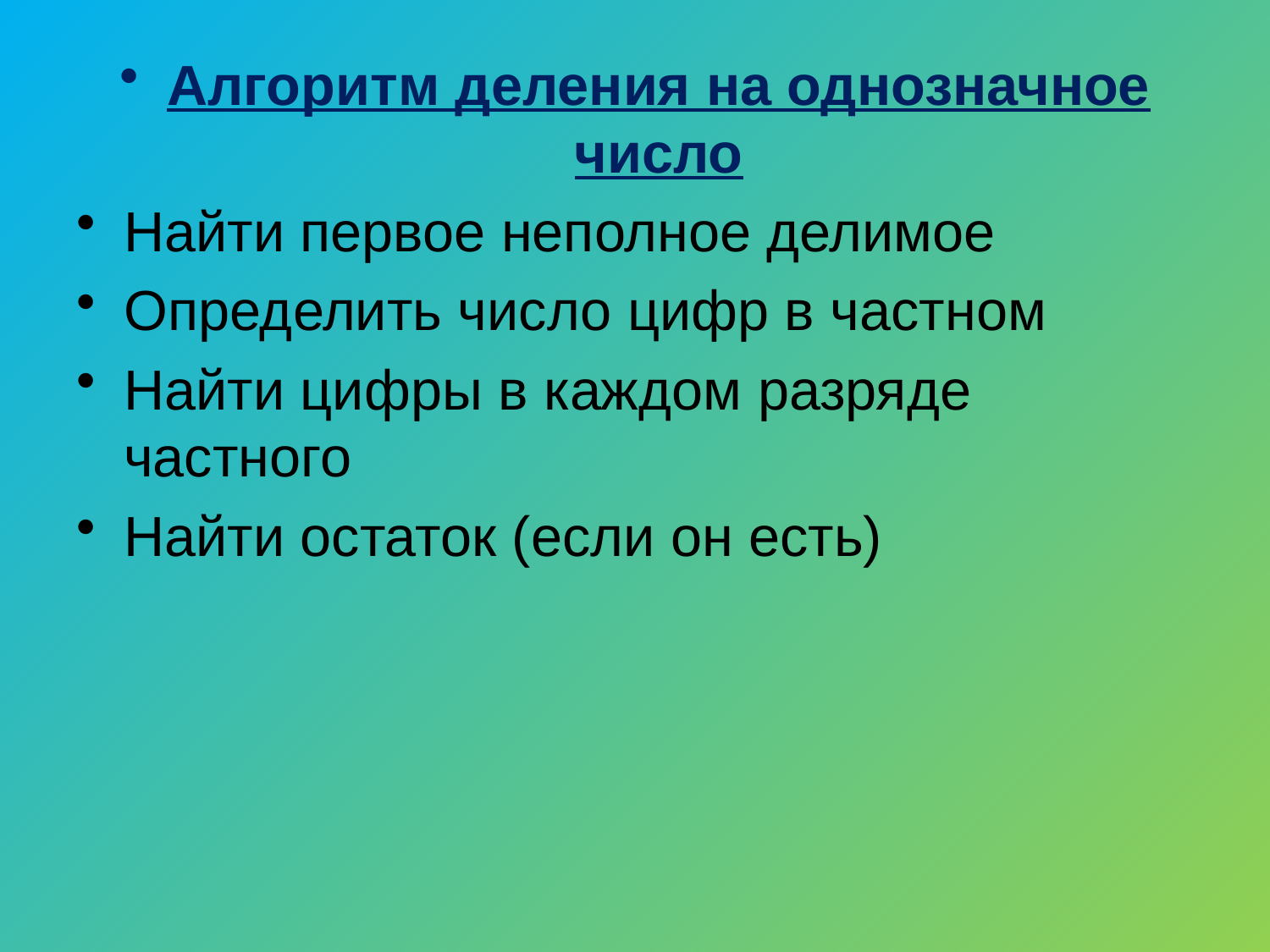

# Алгоритм деления на однозначное число
Найти первое неполное делимое
Определить число цифр в частном
Найти цифры в каждом разряде частного
Найти остаток (если он есть)